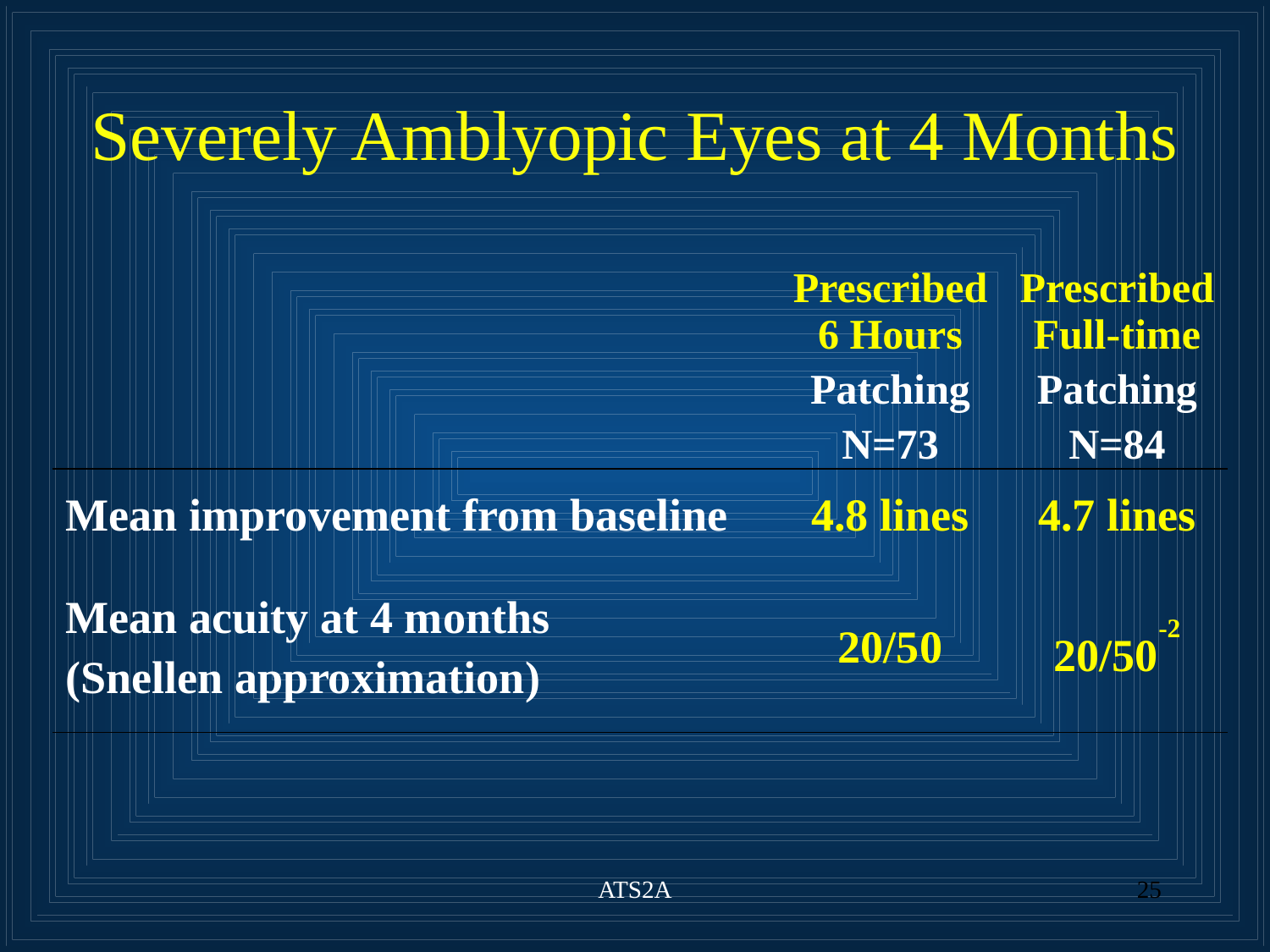

Severely Amblyopic Eyes at 4 Months
|  | Prescribed6 Hours Patching N=73 | Prescribed Full-time Patching N=84 |
| --- | --- | --- |
| Mean improvement from baseline | 4.8 lines | 4.7 lines |
| Mean acuity at 4 months (Snellen approximation) | 20/50 | 20/50-2 |
ATS2A
25